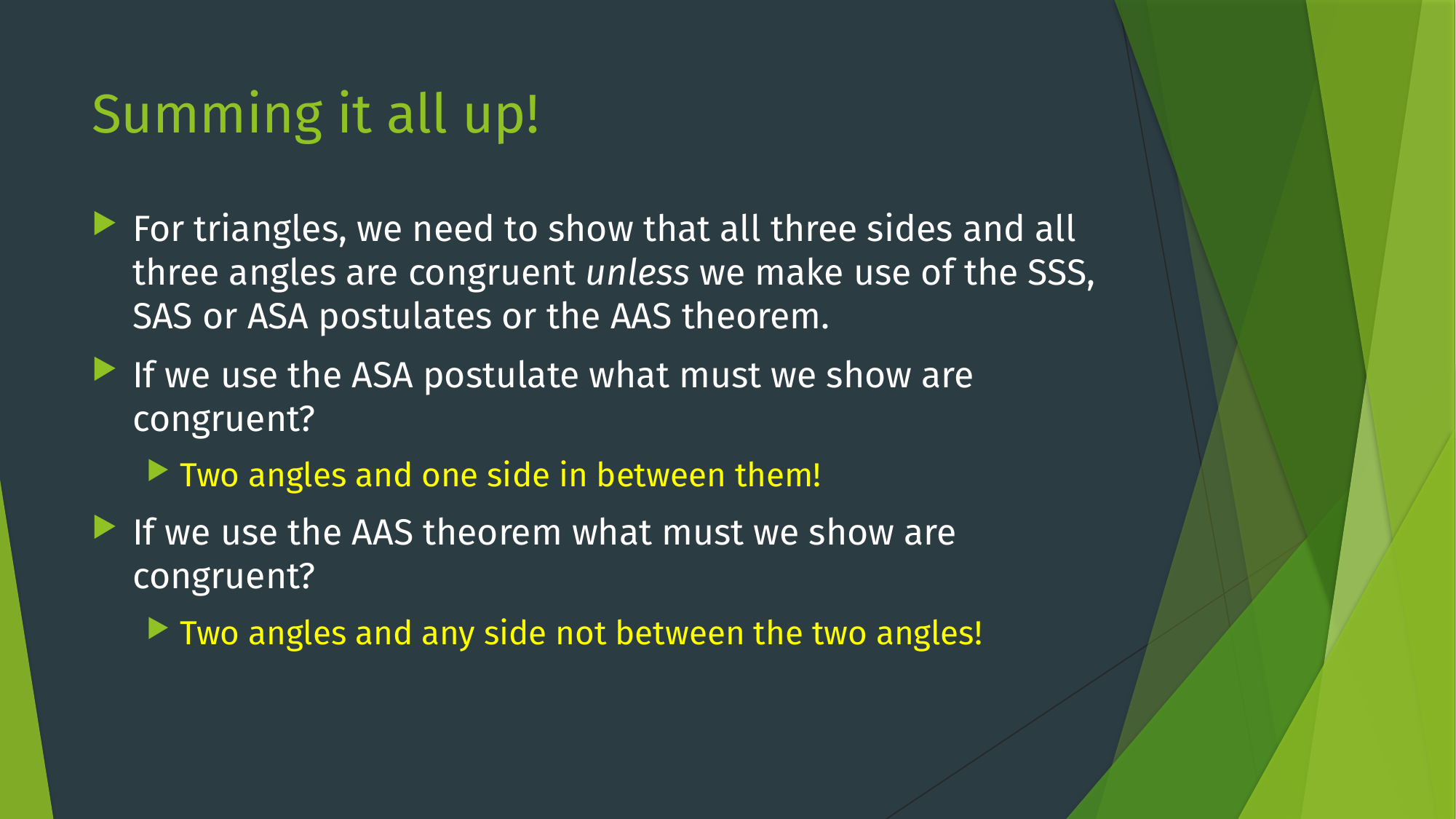

# Summing it all up!
For triangles, we need to show that all three sides and all three angles are congruent unless we make use of the SSS, SAS or ASA postulates or the AAS theorem.
If we use the ASA postulate what must we show are congruent?
Two angles and one side in between them!
If we use the AAS theorem what must we show are congruent?
Two angles and any side not between the two angles!